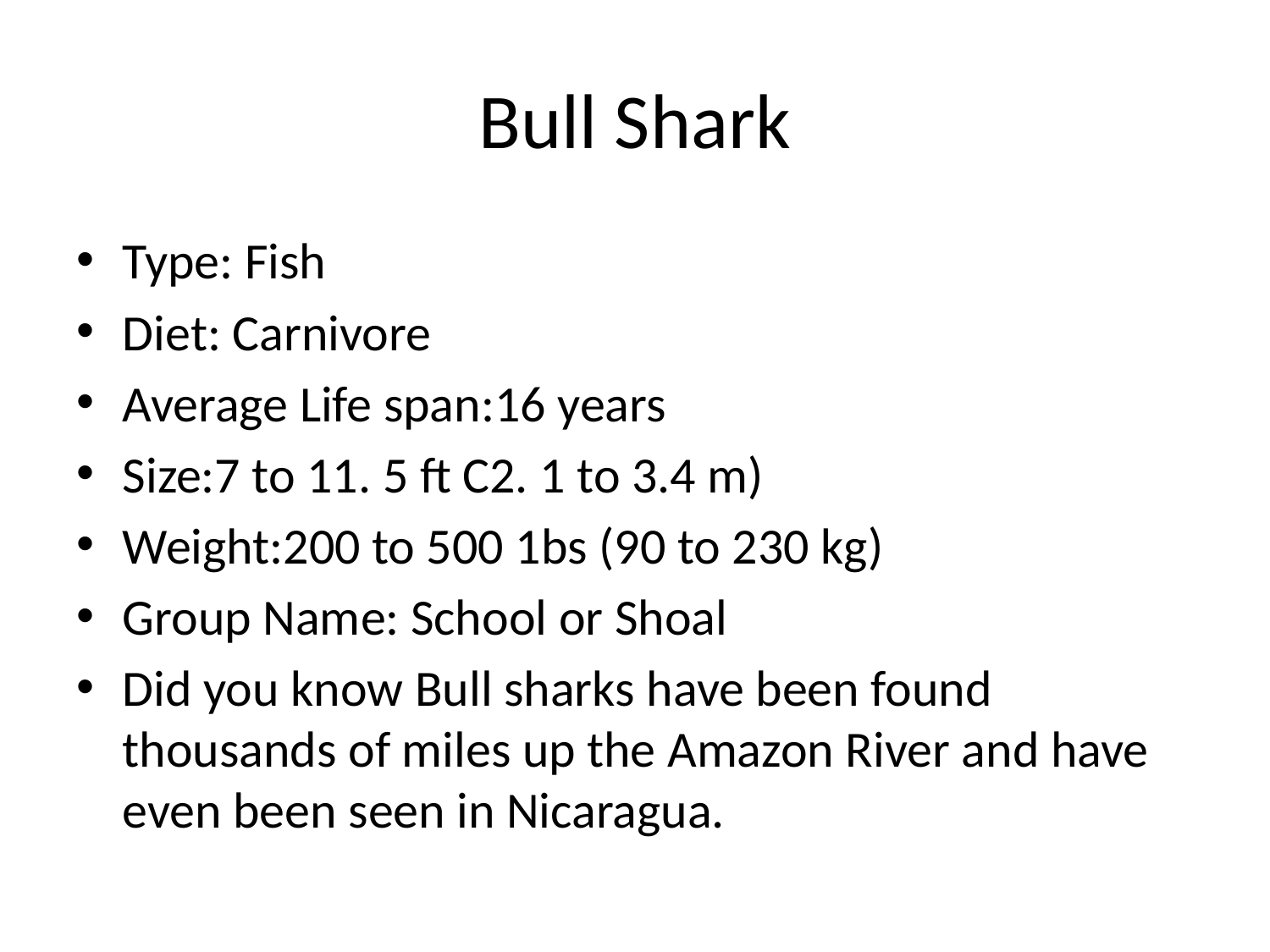

# Bull Shark
Type: Fish
Diet: Carnivore
Average Life span:16 years
Size:7 to 11. 5 ft C2. 1 to 3.4 m)
Weight:200 to 500 1bs (90 to 230 kg)
Group Name: School or Shoal
Did you know Bull sharks have been found thousands of miles up the Amazon River and have even been seen in Nicaragua.